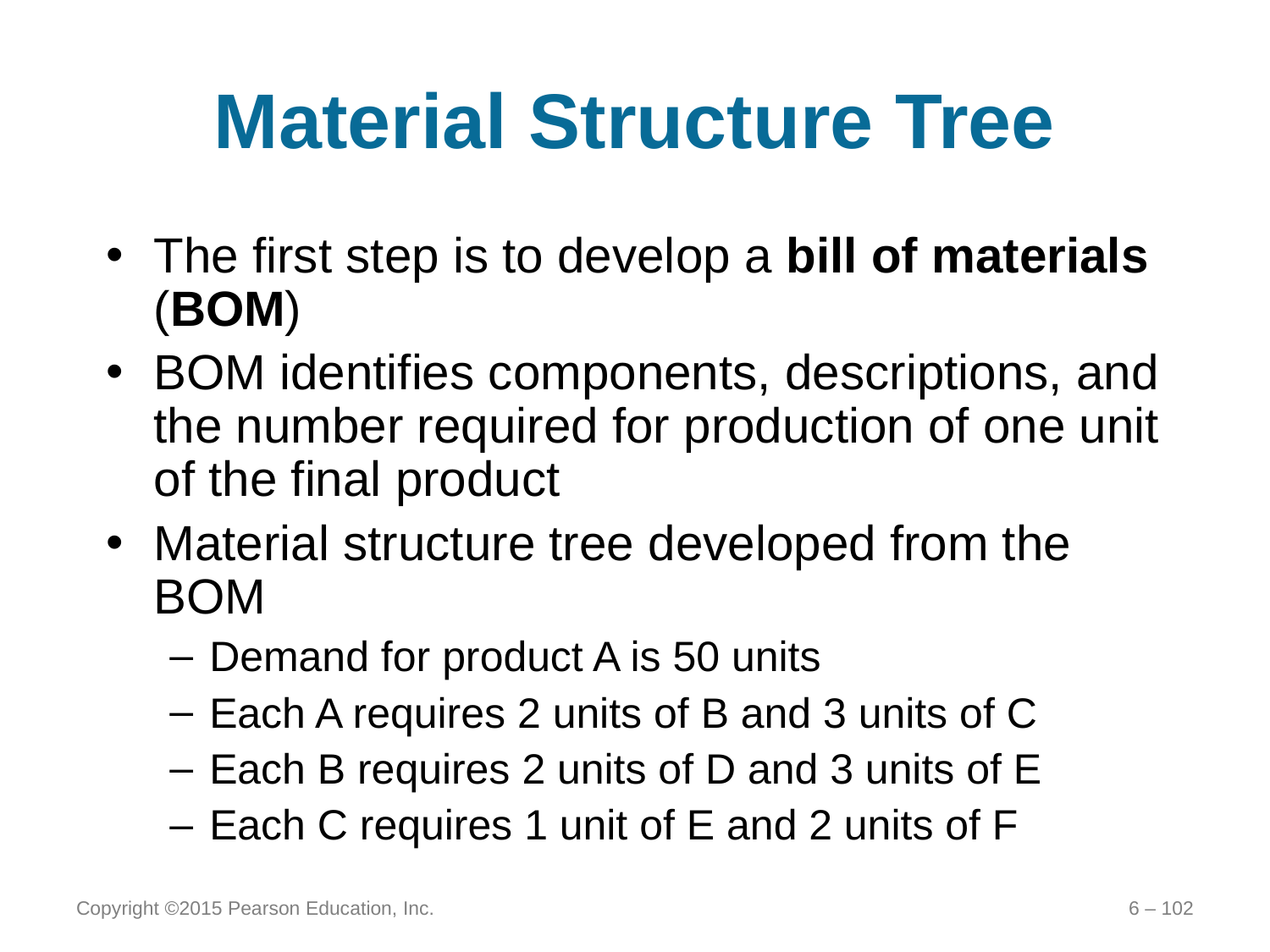

# Material Structure Tree
The first step is to develop a bill of materials (BOM)
BOM identifies components, descriptions, and the number required for production of one unit of the final product
Material structure tree developed from the BOM
Demand for product A is 50 units
Each A requires 2 units of B and 3 units of C
Each B requires 2 units of D and 3 units of E
Each C requires 1 unit of E and 2 units of F

Copyright ©2015 Pearson Education, Inc.
6 – 102